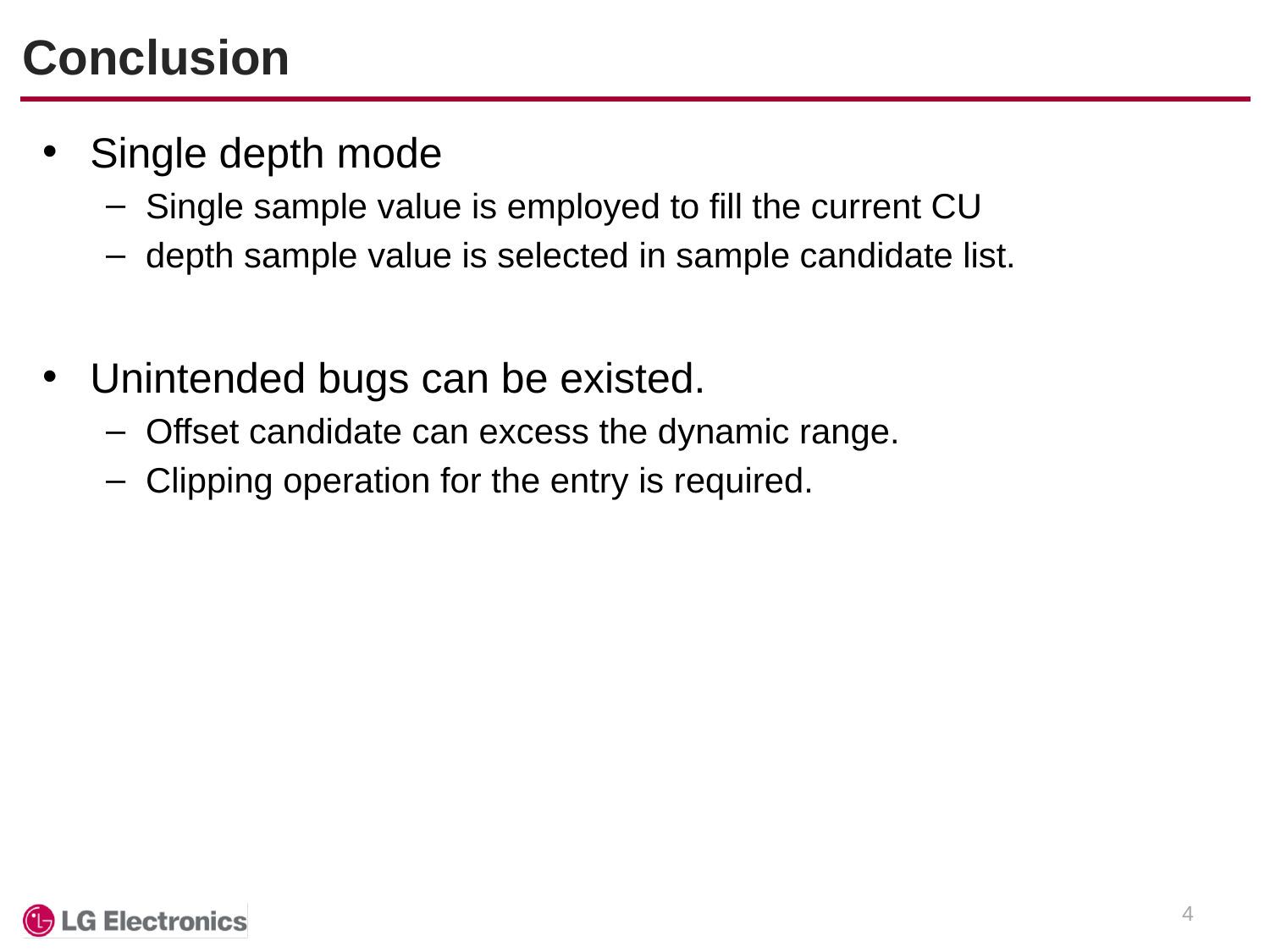

# Conclusion
Single depth mode
Single sample value is employed to fill the current CU
depth sample value is selected in sample candidate list.

Unintended bugs can be existed.
Offset candidate can excess the dynamic range.
Clipping operation for the entry is required.

4